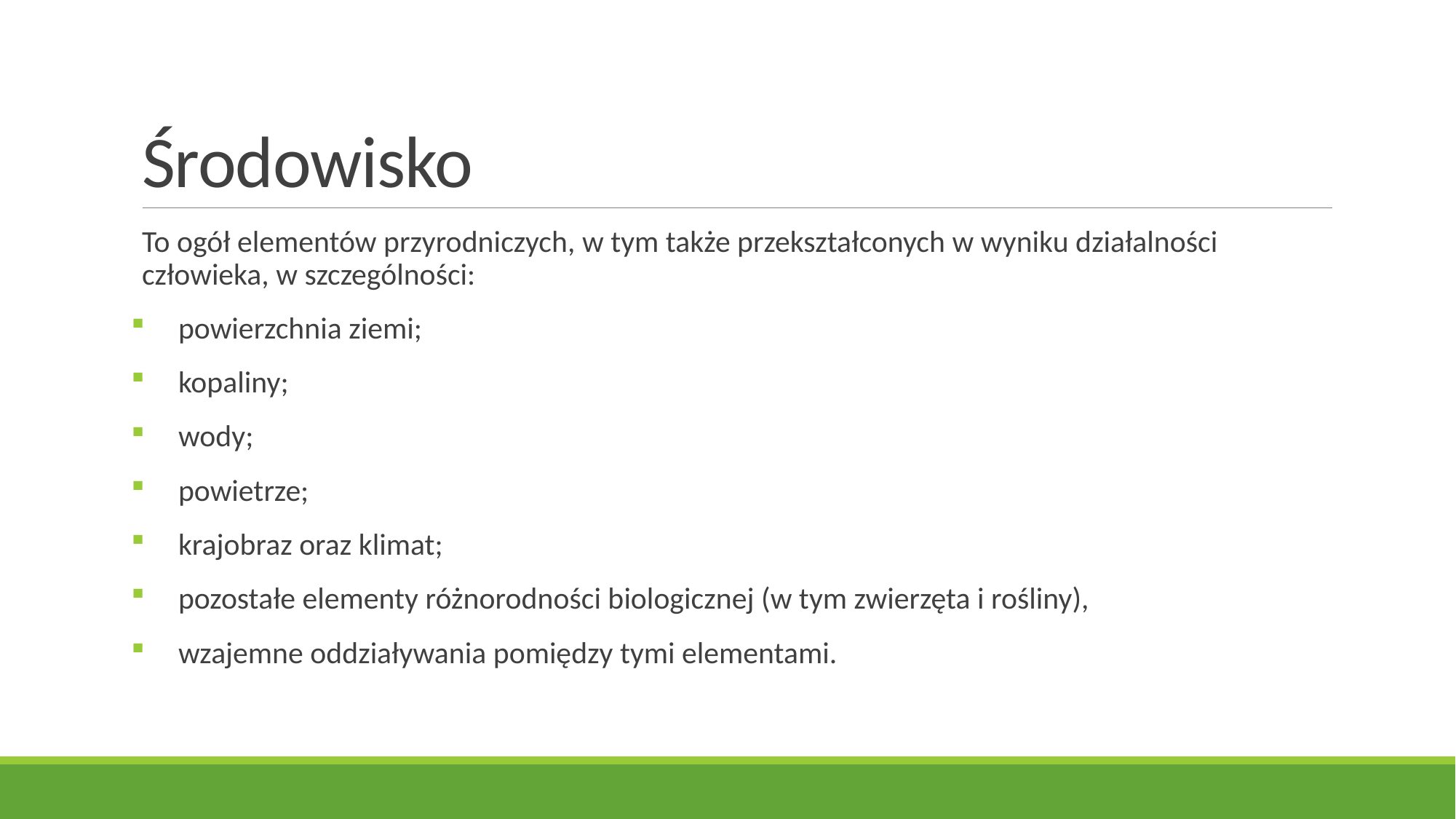

# Środowisko
To ogół elementów przyrodniczych, w tym także przekształconych w wyniku działalności człowieka, w szczególności:
powierzchnia ziemi;
kopaliny;
wody;
powietrze;
krajobraz oraz klimat;
pozostałe elementy różnorodności biologicznej (w tym zwierzęta i rośliny),
wzajemne oddziaływania pomiędzy tymi elementami.